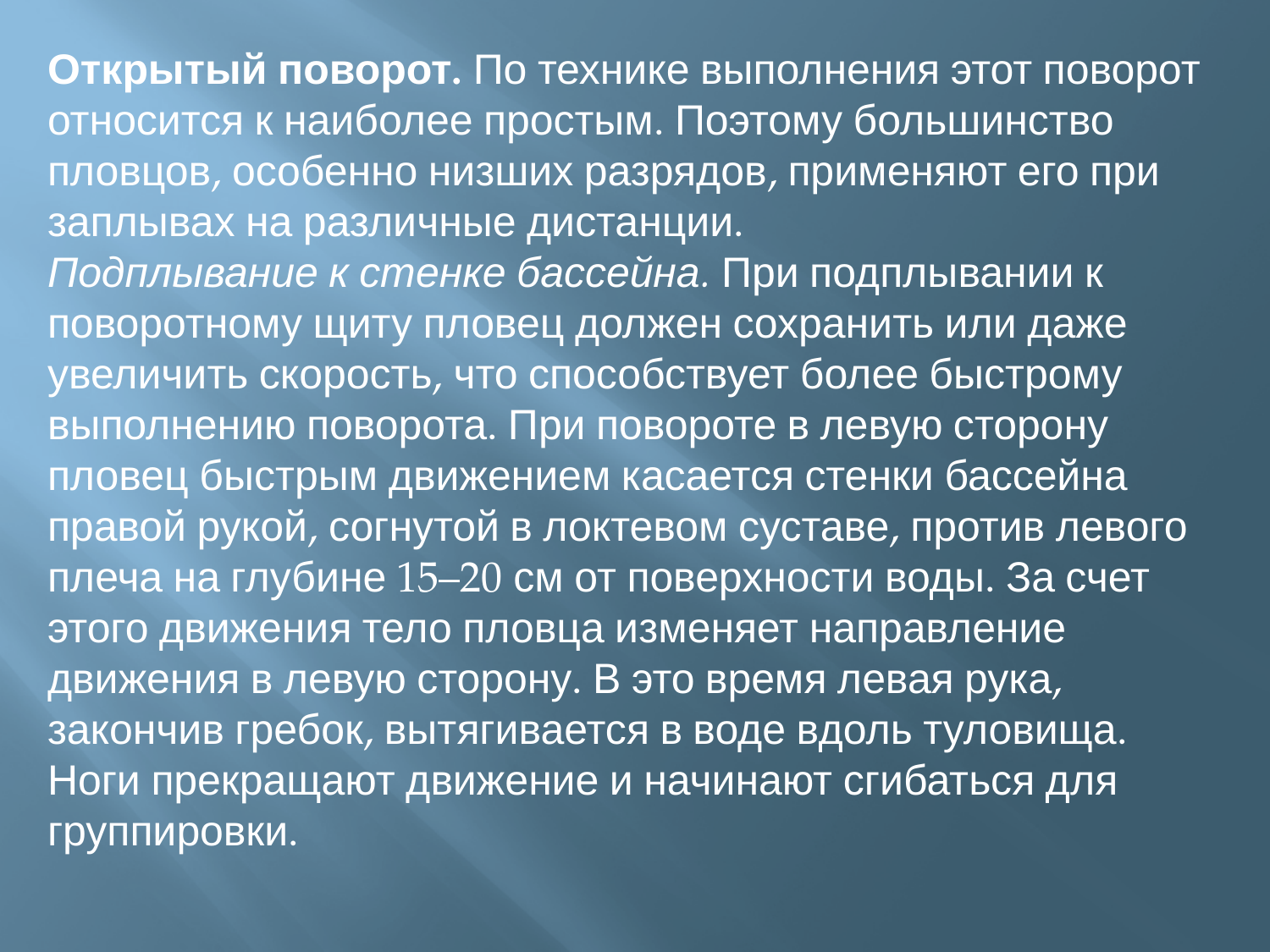

Открытый поворот. По технике выполнения этот поворот относится к наиболее простым. Поэтому большинство пловцов, особенно низших разрядов, применяют его при заплывах на различные дистанции.
Подплывание к стенке бассейна. При подплывании к поворотному щиту пловец должен сохранить или даже увеличить скорость, что способствует более быстрому выполнению поворота. При повороте в левую сторону пловец быстрым движением касается стенки бассейна правой рукой, согнутой в локтевом суставе, против левого плеча на глубине 15–20 см от поверхности воды. За счет этого движения тело пловца изменяет направление движения в левую сторону. В это время левая рука, закончив гребок, вытягивается в воде вдоль туловища. Ноги прекращают движение и начинают сгибаться для группировки.